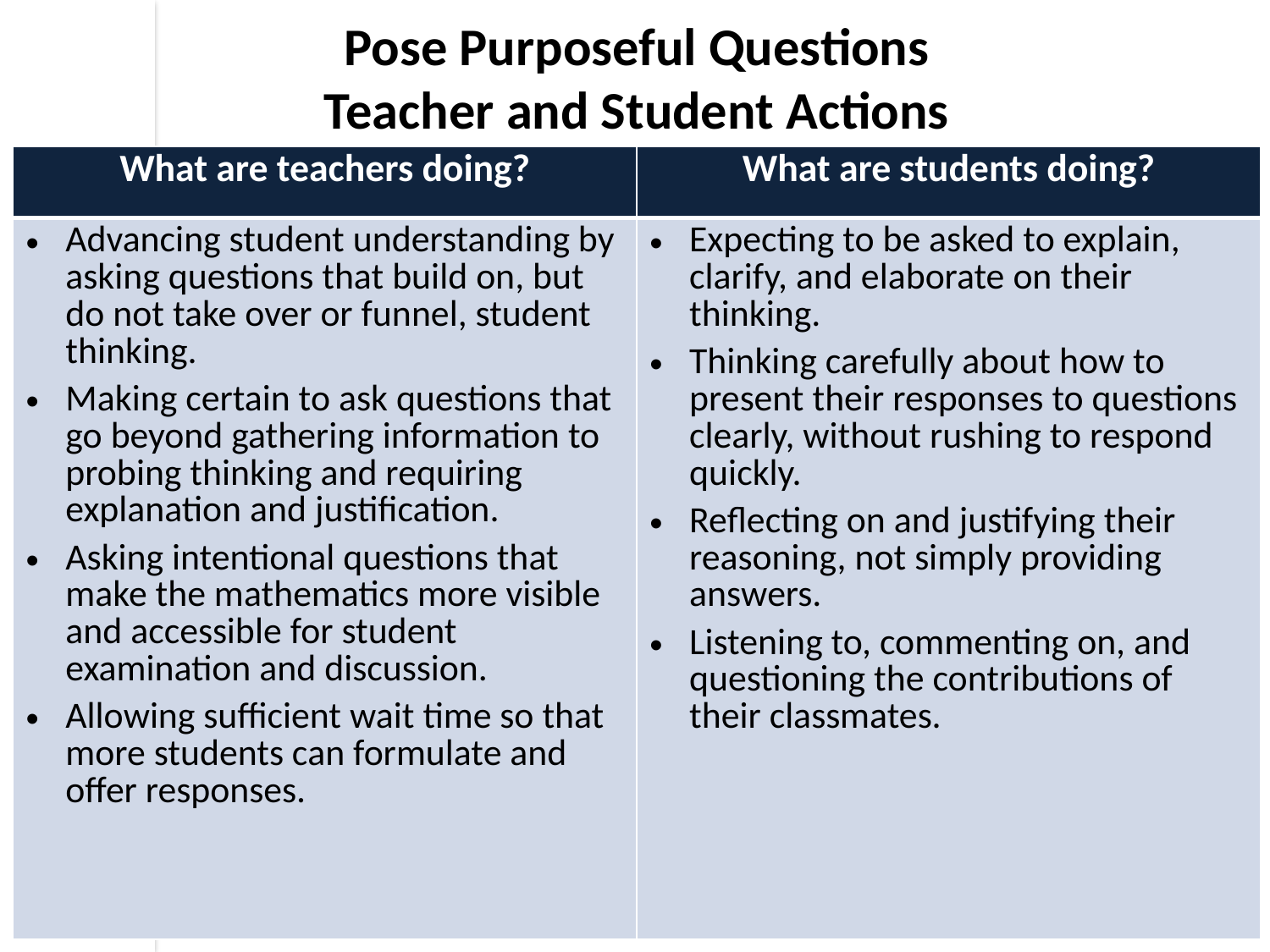

Pose Purposeful Questions
Teacher and Student Actions
| What are teachers doing? | What are students doing? |
| --- | --- |
| Advancing student understanding by asking questions that build on, but do not take over or funnel, student thinking. Making certain to ask questions that go beyond gathering information to probing thinking and requiring explanation and justification. Asking intentional questions that make the mathematics more visible and accessible for student examination and discussion. Allowing sufficient wait time so that more students can formulate and offer responses. | Expecting to be asked to explain, clarify, and elaborate on their thinking. Thinking carefully about how to present their responses to questions clearly, without rushing to respond quickly. Reflecting on and justifying their reasoning, not simply providing answers. Listening to, commenting on, and questioning the contributions of their classmates. |